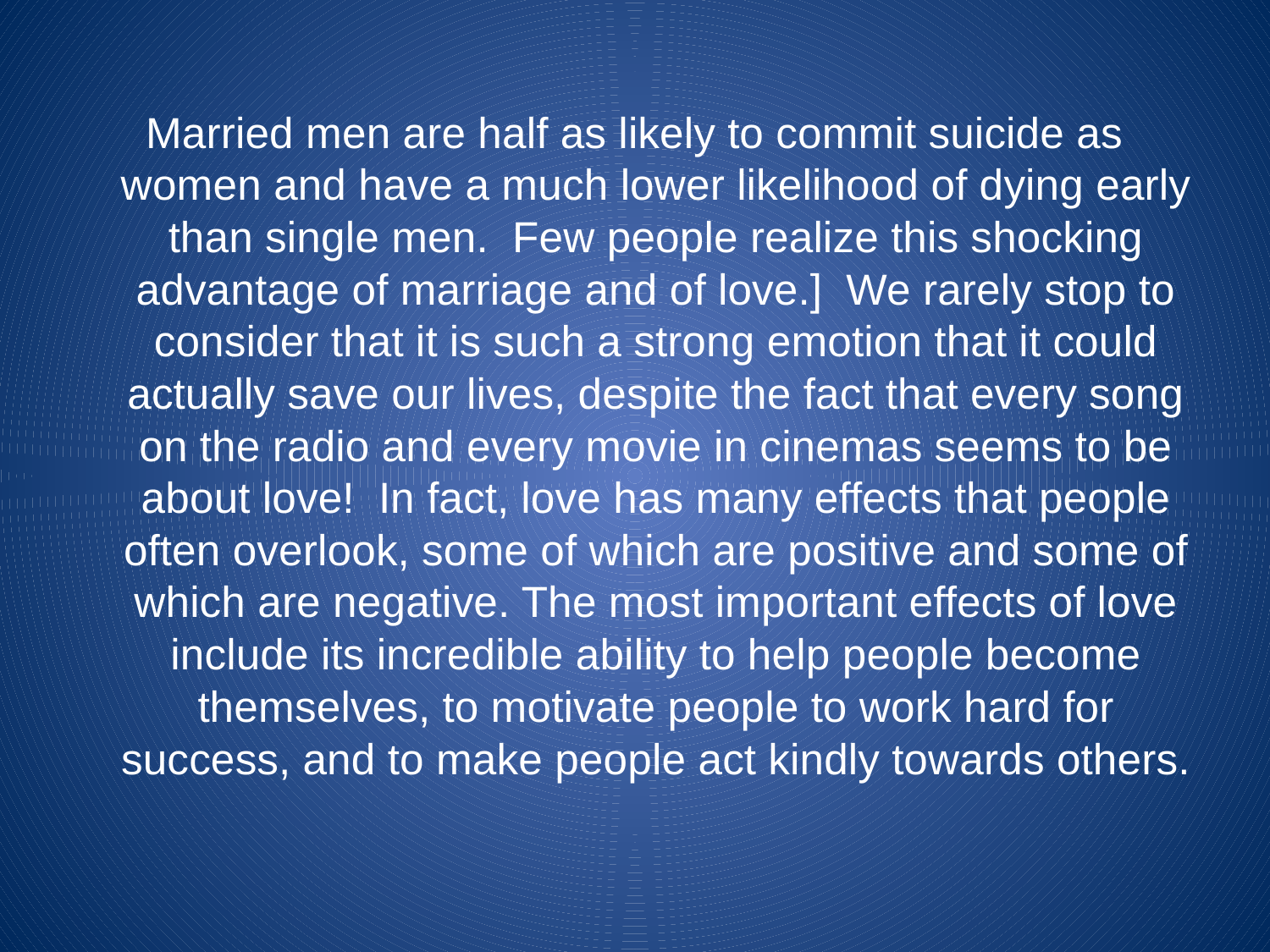

#
Married men are half as likely to commit suicide as women and have a much lower likelihood of dying early than single men.  Few people realize this shocking advantage of marriage and of love.]  We rarely stop to consider that it is such a strong emotion that it could actually save our lives, despite the fact that every song on the radio and every movie in cinemas seems to be about love!  In fact, love has many effects that people often overlook, some of which are positive and some of which are negative. The most important effects of love include its incredible ability to help people become themselves, to motivate people to work hard for success, and to make people act kindly towards others.